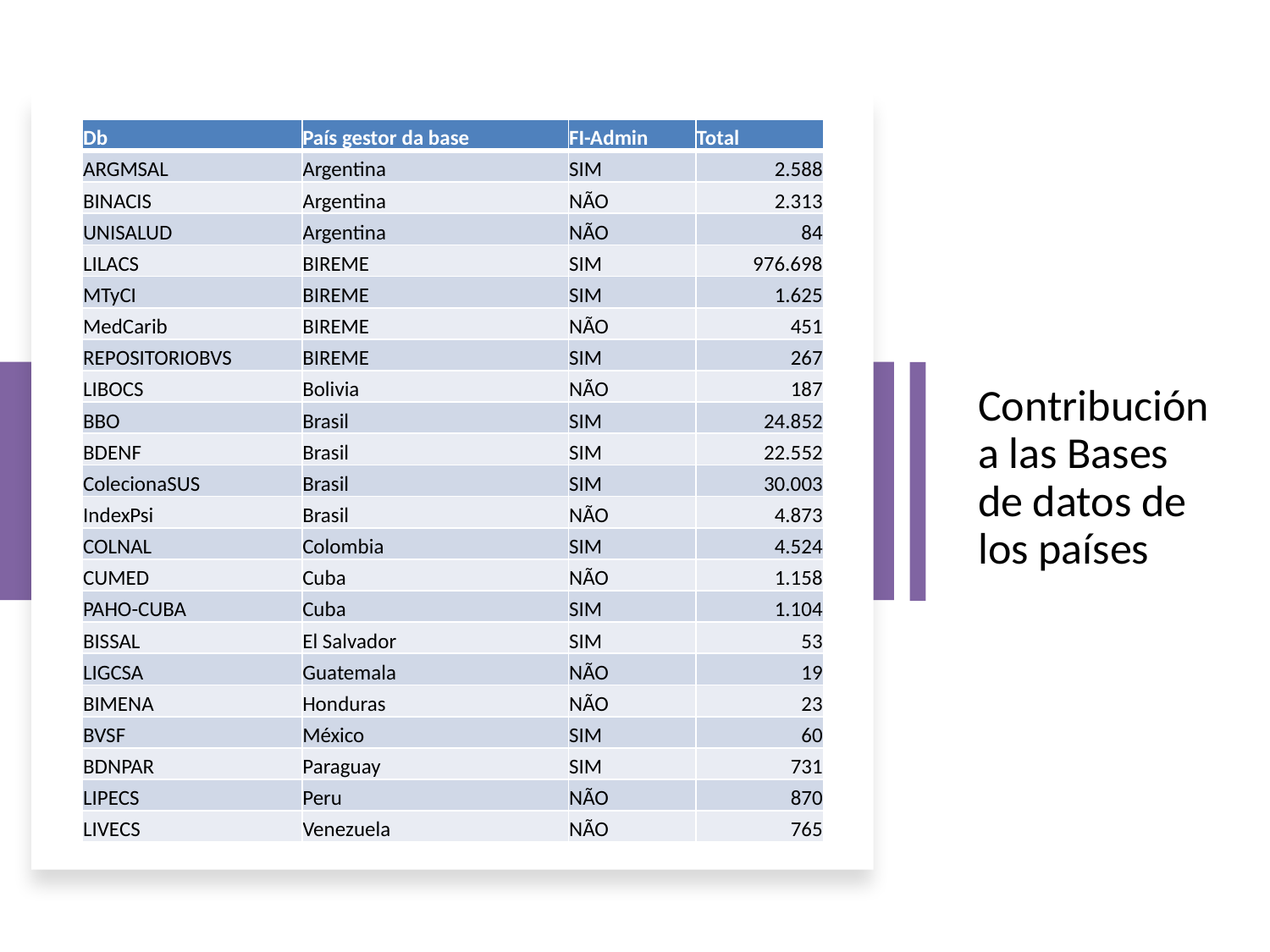

| Db | País gestor da base | FI-Admin | Total |
| --- | --- | --- | --- |
| ARGMSAL | Argentina | SIM | 2.588 |
| BINACIS | Argentina | NÃO | 2.313 |
| UNISALUD | Argentina | NÃO | 84 |
| LILACS | BIREME | SIM | 976.698 |
| MTyCI | BIREME | SIM | 1.625 |
| MedCarib | BIREME | NÃO | 451 |
| REPOSITORIOBVS | BIREME | SIM | 267 |
| LIBOCS | Bolivia | NÃO | 187 |
| BBO | Brasil | SIM | 24.852 |
| BDENF | Brasil | SIM | 22.552 |
| ColecionaSUS | Brasil | SIM | 30.003 |
| IndexPsi | Brasil | NÃO | 4.873 |
| COLNAL | Colombia | SIM | 4.524 |
| CUMED | Cuba | NÃO | 1.158 |
| PAHO-CUBA | Cuba | SIM | 1.104 |
| BISSAL | El Salvador | SIM | 53 |
| LIGCSA | Guatemala | NÃO | 19 |
| BIMENA | Honduras | NÃO | 23 |
| BVSF | México | SIM | 60 |
| BDNPAR | Paraguay | SIM | 731 |
| LIPECS | Peru | NÃO | 870 |
| LIVECS | Venezuela | NÃO | 765 |
# Contribución a las Bases de datos de los países